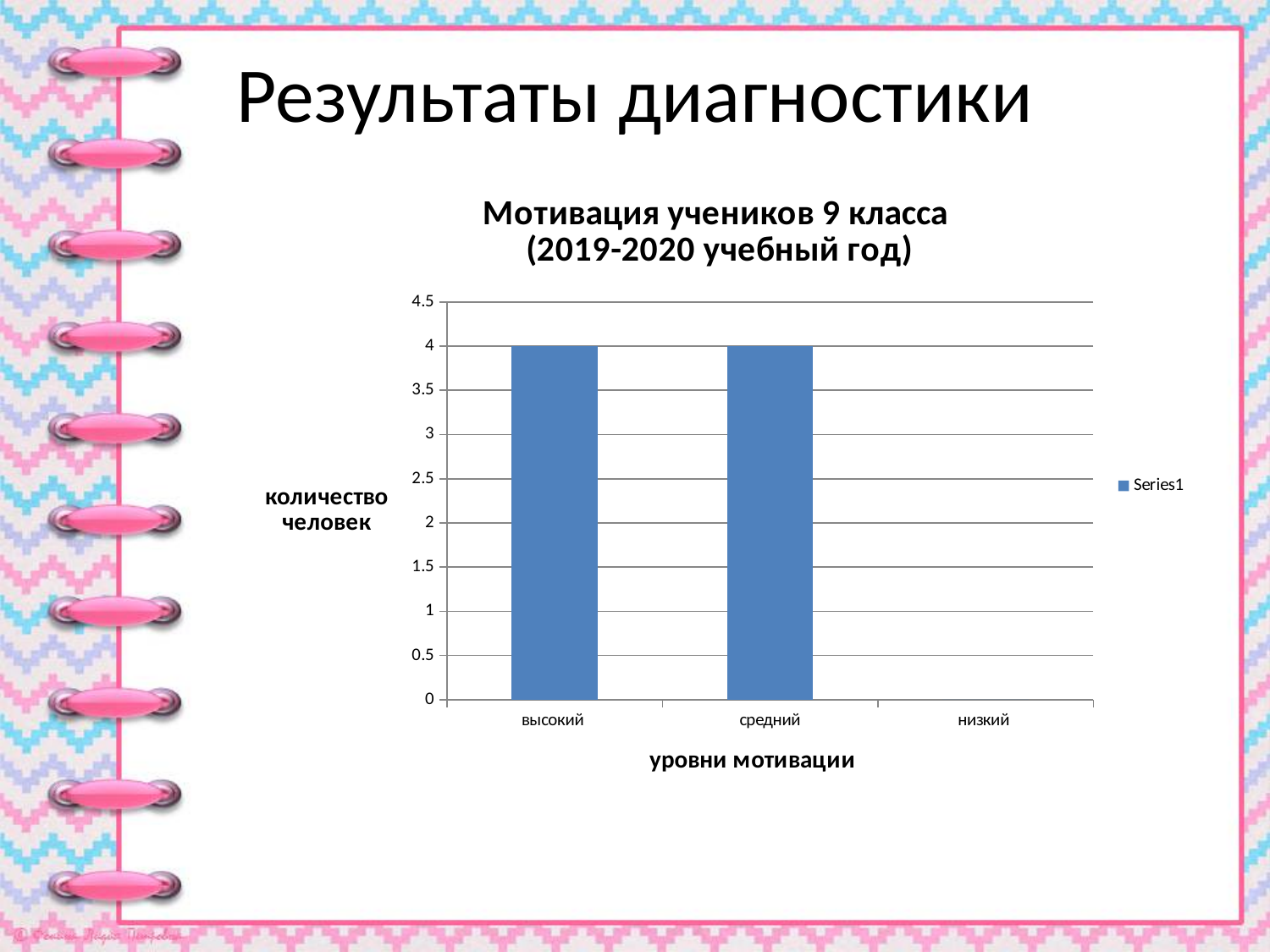

# Результаты диагностики

### Chart: Мотивация учеников 9 класса
(2019-2020 учебный год)

| Category |  |
|---|---|
| высокий  | 4.0 |
| средний | 4.0 |
| низкий  | 0.0 |